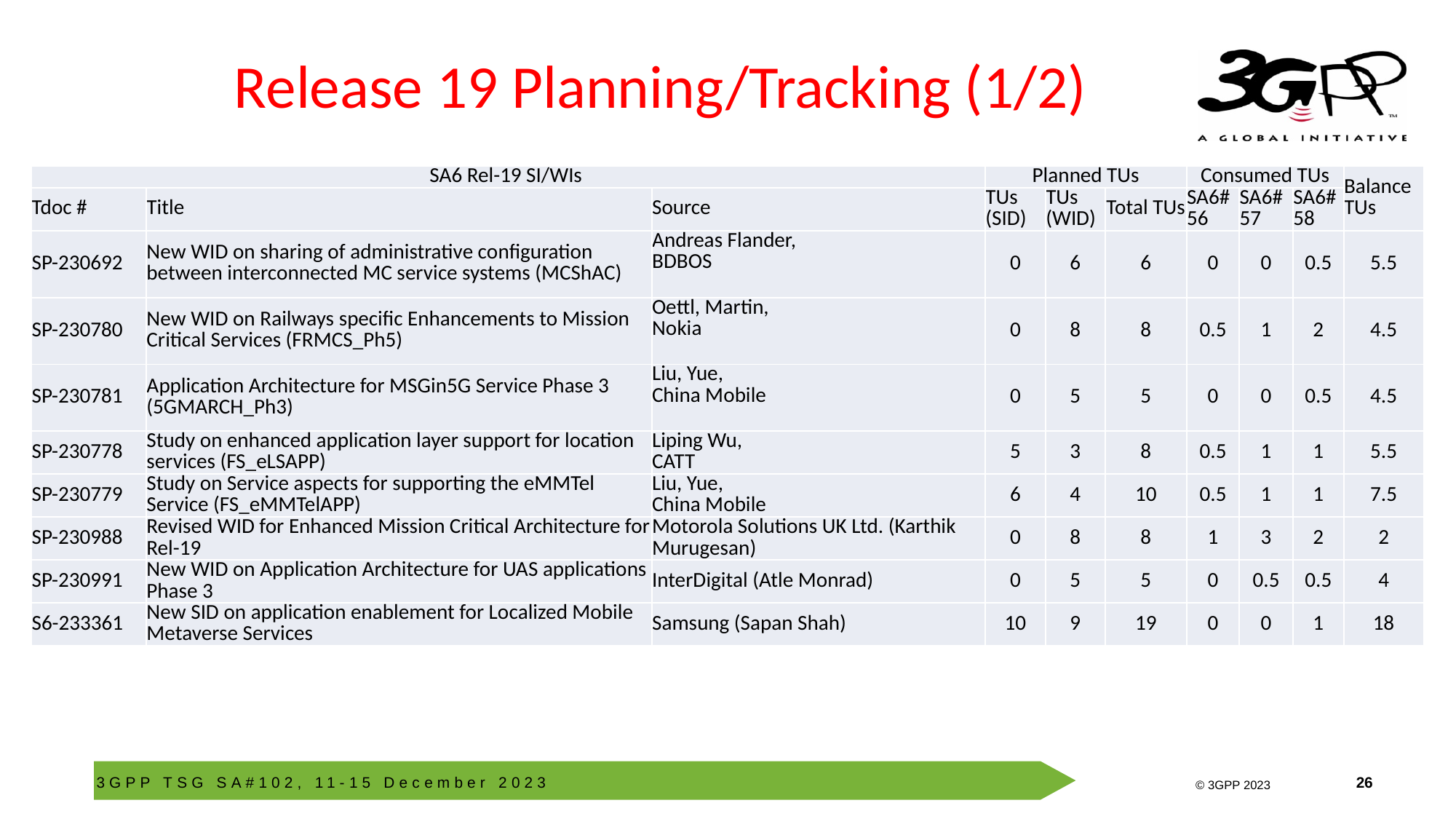

# Release 19 Planning/Tracking (1/2)
| SA6 Rel-19 SI/WIs |  |  | Planned TUs |  |  | Consumed TUs |  |  | Balance TUs |
| --- | --- | --- | --- | --- | --- | --- | --- | --- | --- |
| Tdoc # | Title | Source | TUs (SID) | TUs (WID) | Total TUs | SA6#56 | SA6#57 | SA6#58 |  |
| SP-230692 | New WID on sharing of administrative configuration between interconnected MC service systems (MCShAC) | Andreas Flander, BDBOS | 0 | 6 | 6 | 0 | 0 | 0.5 | 5.5 |
| SP-230780 | New WID on Railways specific Enhancements to Mission Critical Services (FRMCS\_Ph5) | Oettl, Martin, Nokia | 0 | 8 | 8 | 0.5 | 1 | 2 | 4.5 |
| SP-230781 | Application Architecture for MSGin5G Service Phase 3 (5GMARCH\_Ph3) | Liu, Yue, China Mobile | 0 | 5 | 5 | 0 | 0 | 0.5 | 4.5 |
| SP-230778 | Study on enhanced application layer support for location services (FS\_eLSAPP) | Liping Wu, CATT | 5 | 3 | 8 | 0.5 | 1 | 1 | 5.5 |
| SP-230779 | Study on Service aspects for supporting the eMMTel Service (FS\_eMMTelAPP) | Liu, Yue, China Mobile | 6 | 4 | 10 | 0.5 | 1 | 1 | 7.5 |
| SP-230988 | Revised WID for Enhanced Mission Critical Architecture for Rel-19 | Motorola Solutions UK Ltd. (Karthik Murugesan) | 0 | 8 | 8 | 1 | 3 | 2 | 2 |
| SP-230991 | New WID on Application Architecture for UAS applications Phase 3 | InterDigital (Atle Monrad) | 0 | 5 | 5 | 0 | 0.5 | 0.5 | 4 |
| S6-233361 | New SID on application enablement for Localized Mobile Metaverse Services | Samsung (Sapan Shah) | 10 | 9 | 19 | 0 | 0 | 1 | 18 |